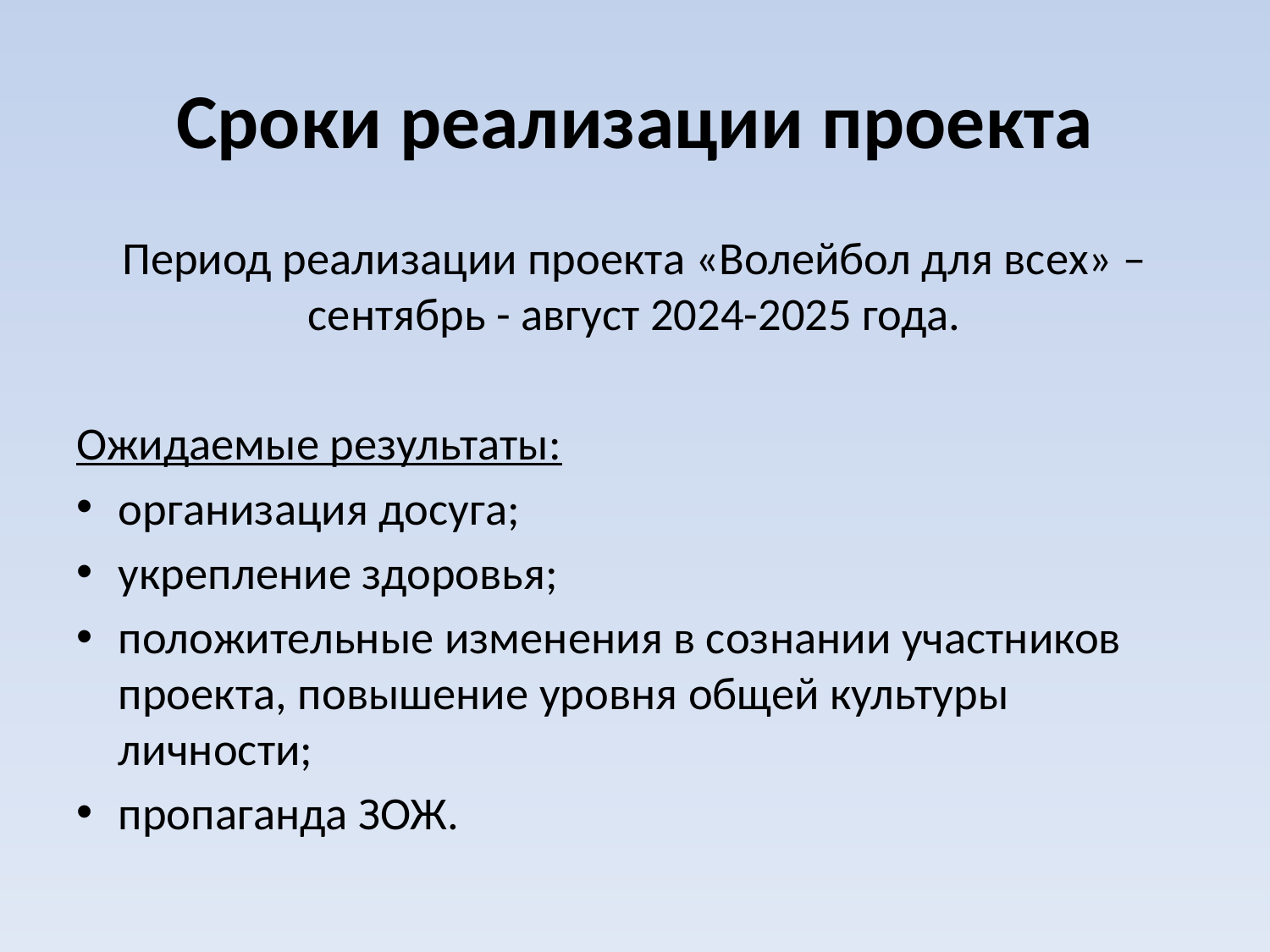

# Сроки реализации проекта
Период реализации проекта «Волейбол для всех» – сентябрь - август 2024-2025 года.

Ожидаемые результаты:
организация досуга;
укрепление здоровья;
положительные изменения в сознании участников проекта, повышение уровня общей культуры личности;
пропаганда ЗОЖ.